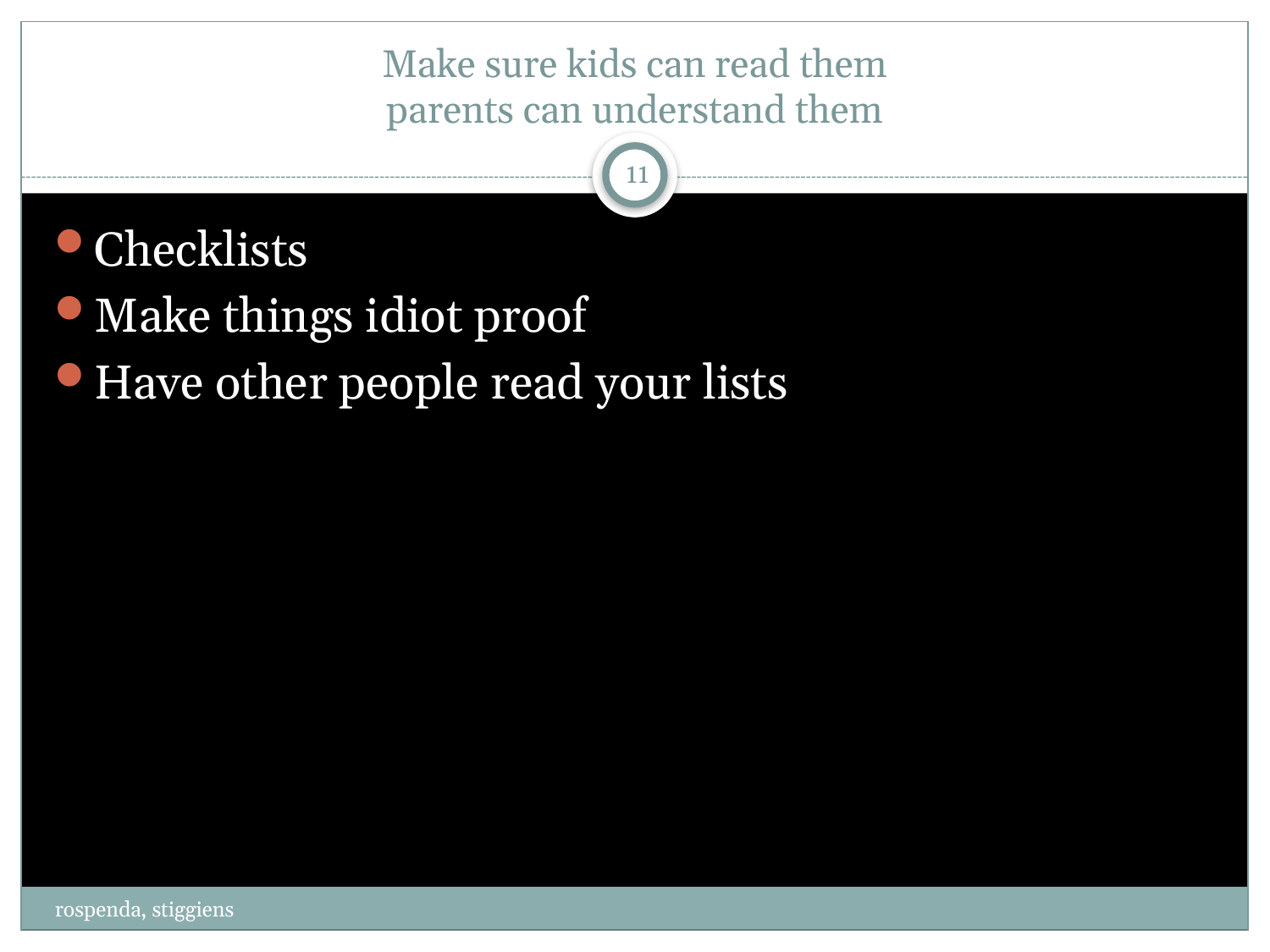

# Make sure kids can read them parents can understand them
11
Checklists
Make things idiot proof
Have other people read your lists

rospenda, stiggiens